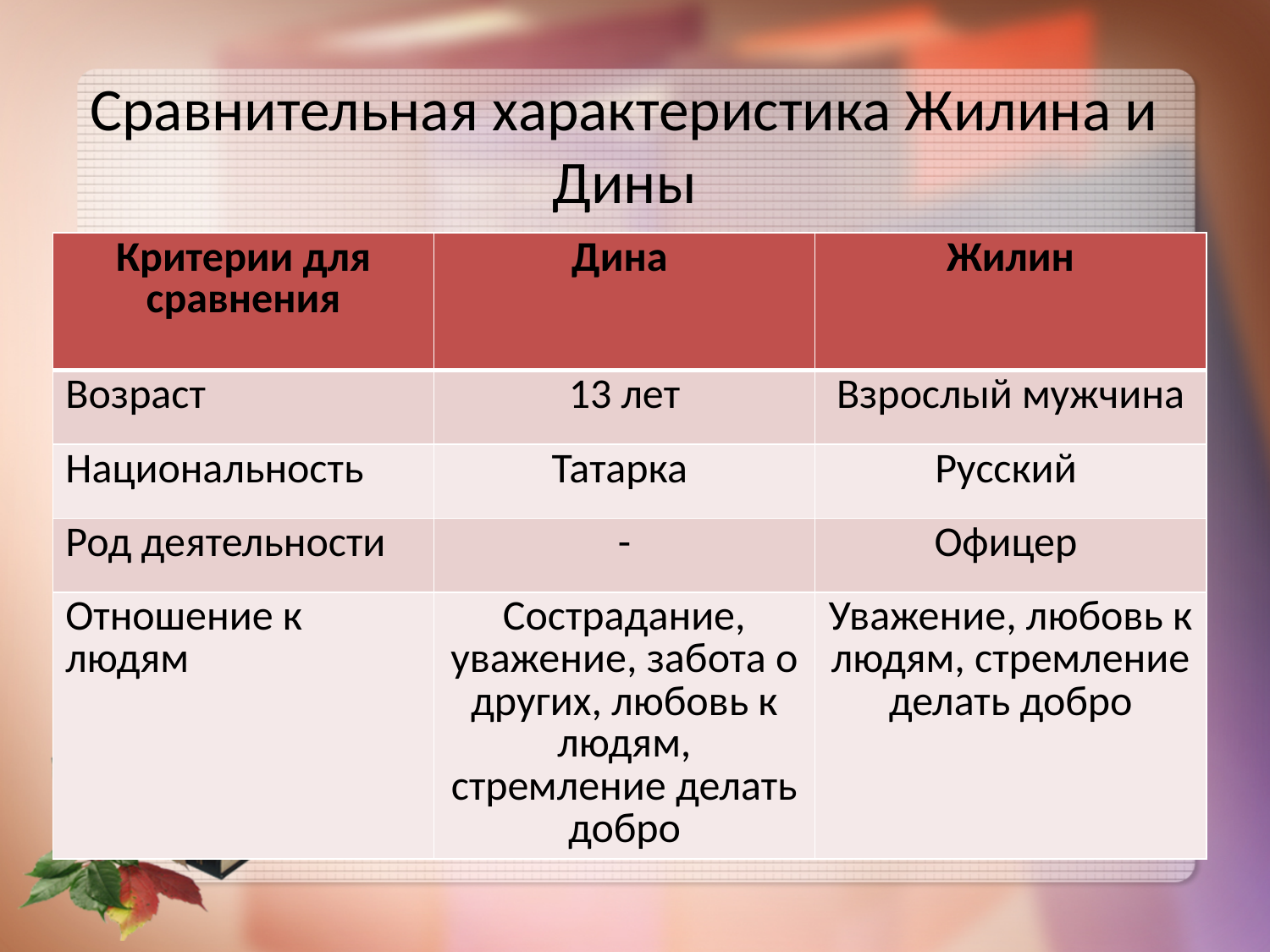

# Сравнительная характеристика Жилина и Дины
| Критерии для сравнения | Дина | Жилин |
| --- | --- | --- |
| Возраст | 13 лет | Взрослый мужчина |
| Национальность | Татарка | Русский |
| Род деятельности | - | Офицер |
| Отношение к людям | Сострадание, уважение, забота о других, любовь к людям, стремление делать добро | Уважение, любовь к людям, стремление делать добро |